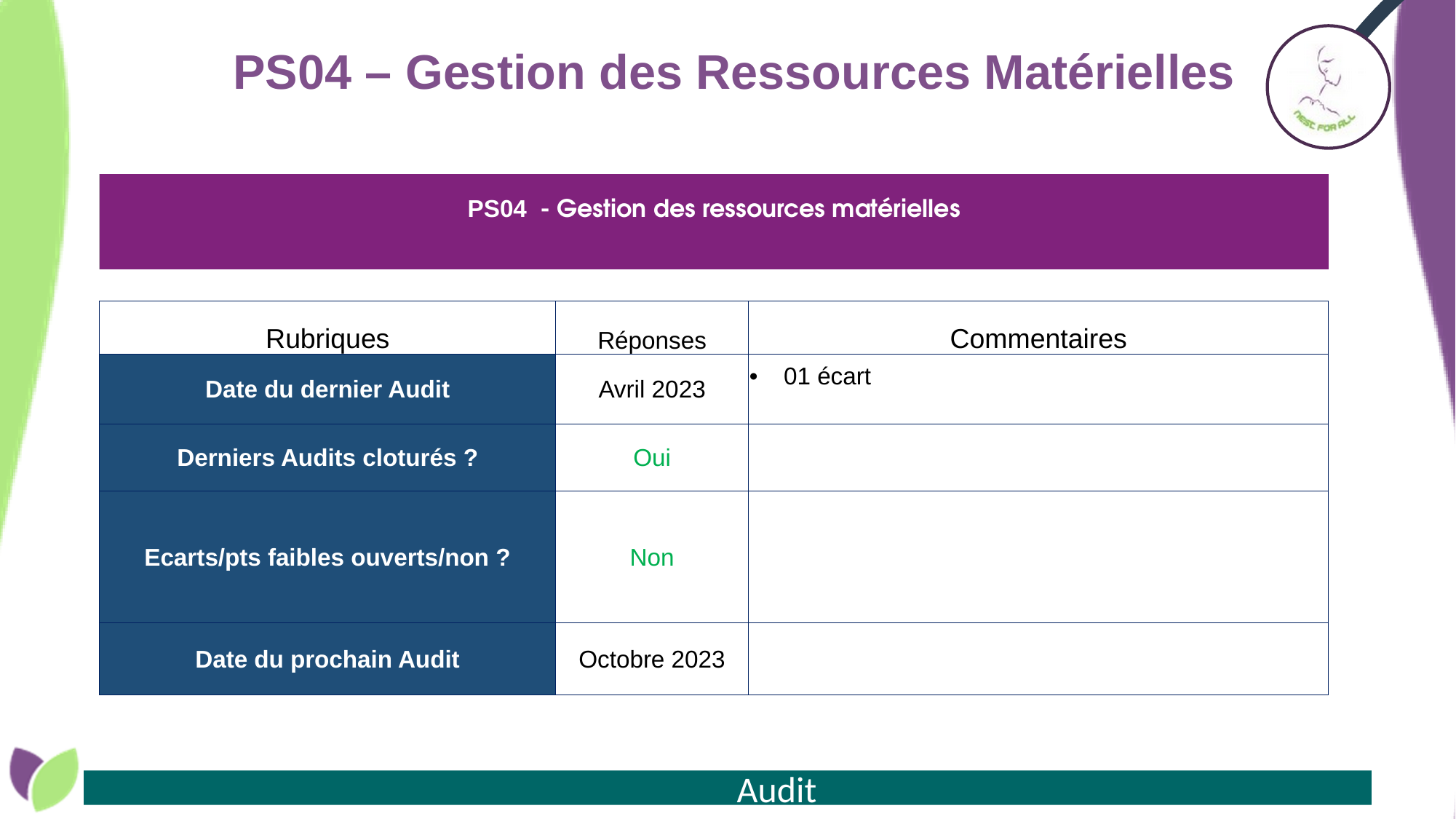

# PS04 – Gestion des Ressources Matérielles
| PS04 - Gestion des ressources matérielles |  |  |
| --- | --- | --- |
|  |  |  |
| Rubriques | Réponses | Commentaires |
| Date du dernier Audit | Avril 2023 | 01 écart |
| Derniers Audits cloturés ? | Oui |  |
| Ecarts/pts faibles ouverts/non ? | Non |  |
| Date du prochain Audit | Octobre 2023 |  |
Audit